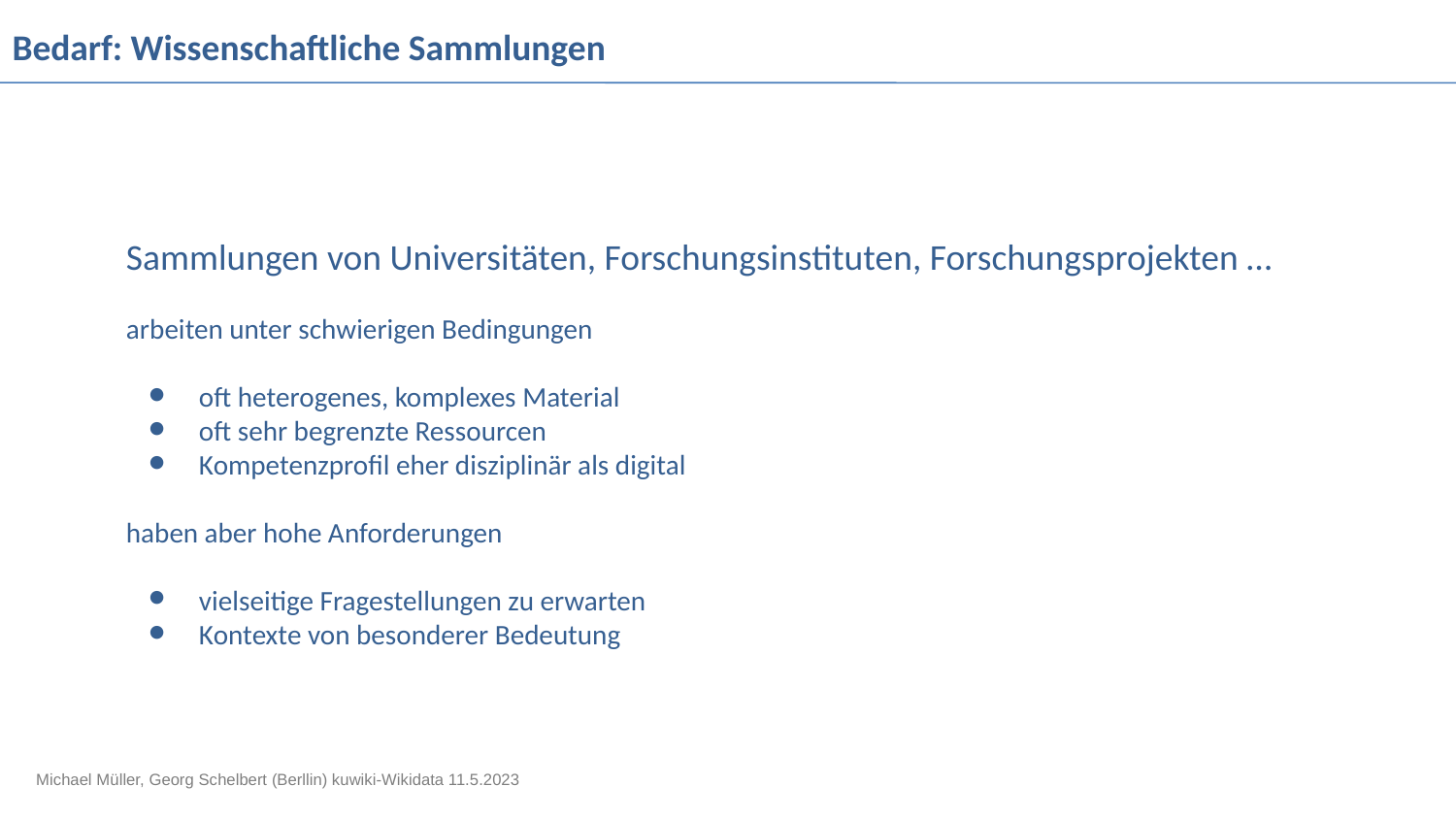

# Bedarf: Wissenschaftliche Sammlungen
Sammlungen von Universitäten, Forschungsinstituten, Forschungsprojekten …

arbeiten unter schwierigen Bedingungen

oft heterogenes, komplexes Material
oft sehr begrenzte Ressourcen
Kompetenzprofil eher disziplinär als digital

haben aber hohe Anforderungen

vielseitige Fragestellungen zu erwarten
Kontexte von besonderer Bedeutung